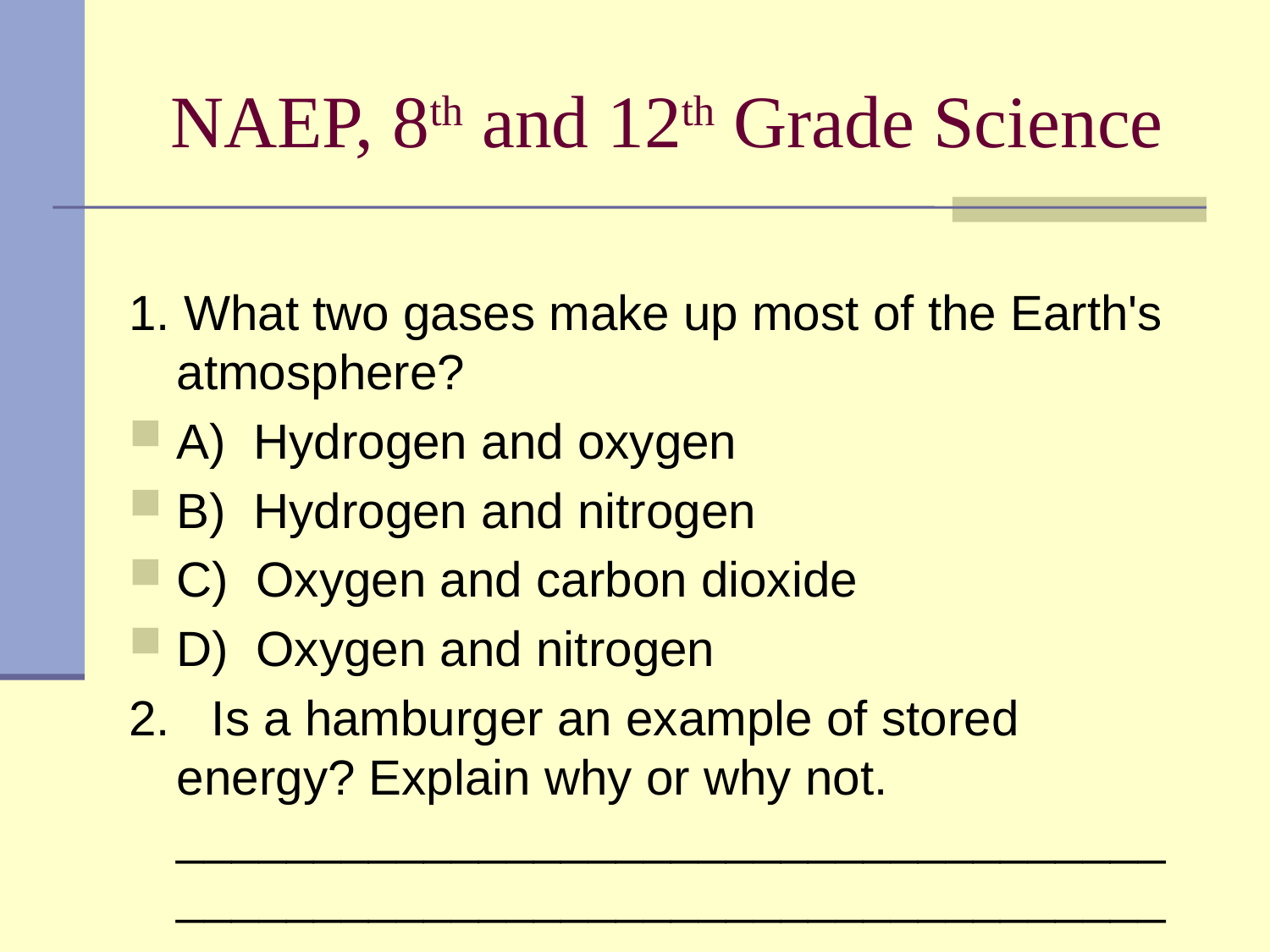

# NAEP, 8th and 12th Grade Science
1. What two gases make up most of the Earth's atmosphere?
A)  Hydrogen and oxygen
B)  Hydrogen and nitrogen
C)  Oxygen and carbon dioxide
D)  Oxygen and nitrogen
2.   Is a hamburger an example of stored energy? Explain why or why not.
____________________________________ ____________________________________